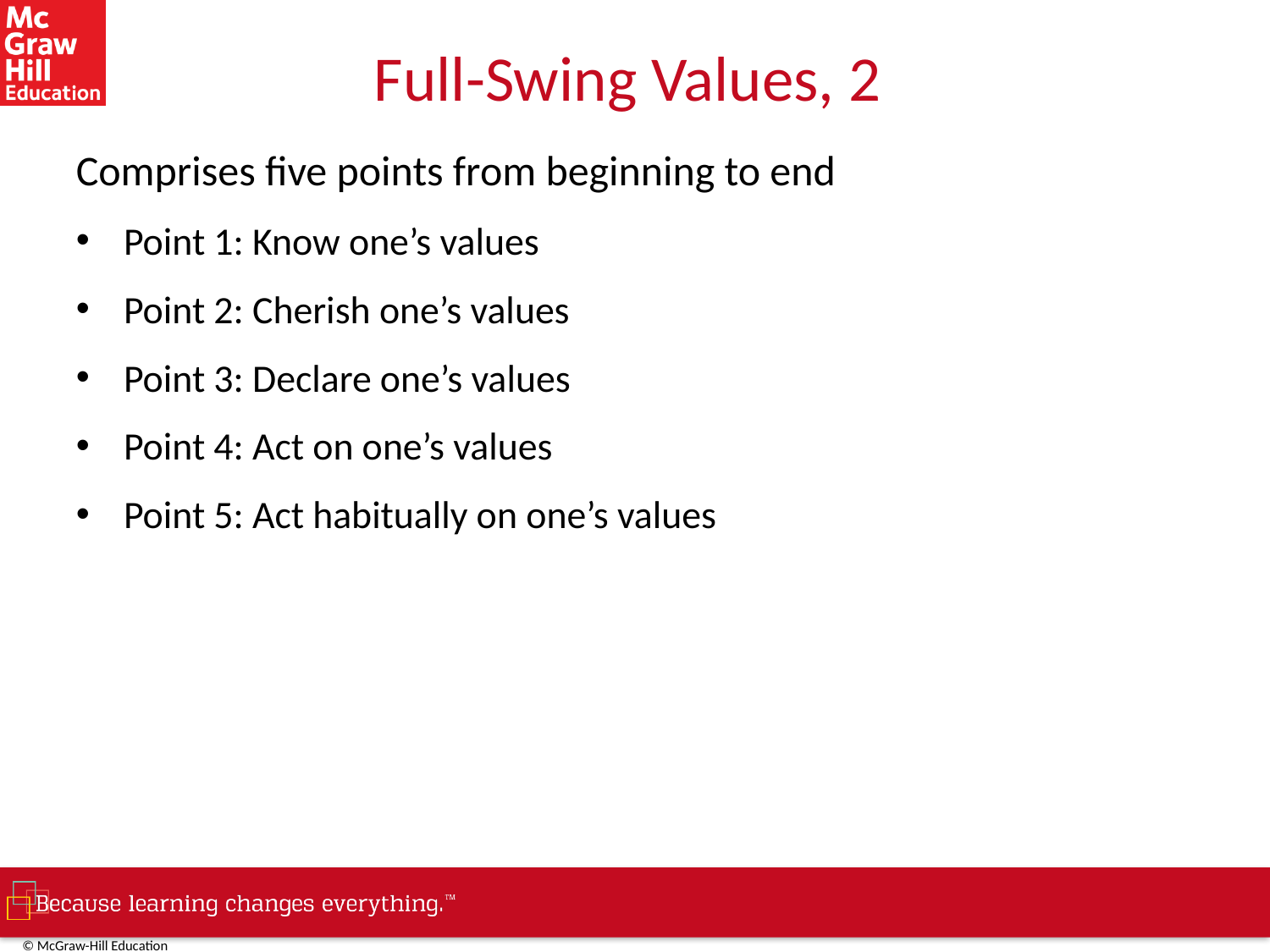

# Full-Swing Values, 2
Comprises five points from beginning to end
Point 1: Know one’s values
Point 2: Cherish one’s values
Point 3: Declare one’s values
Point 4: Act on one’s values
Point 5: Act habitually on one’s values